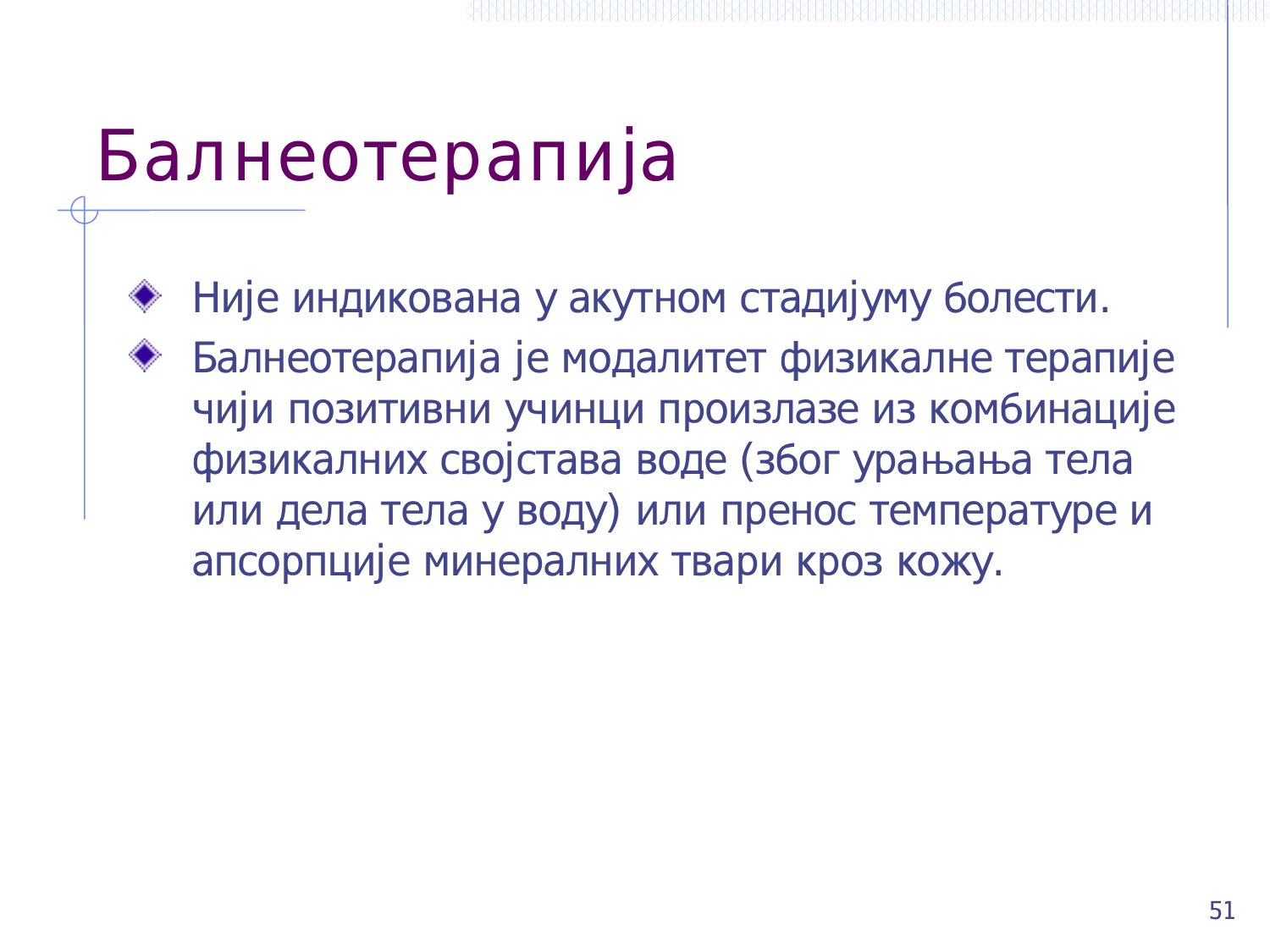

# Балнеотерапија
Није индикована у акутном стадијуму болести.
Балнеотерапија је модалитет физикалне терапије чији позитивни учинци произлазе из комбинације физикалних својстава воде (због урањања тела или дела тела у воду) или пренос температуре и апсорпције минералних твари кроз кожу.
51